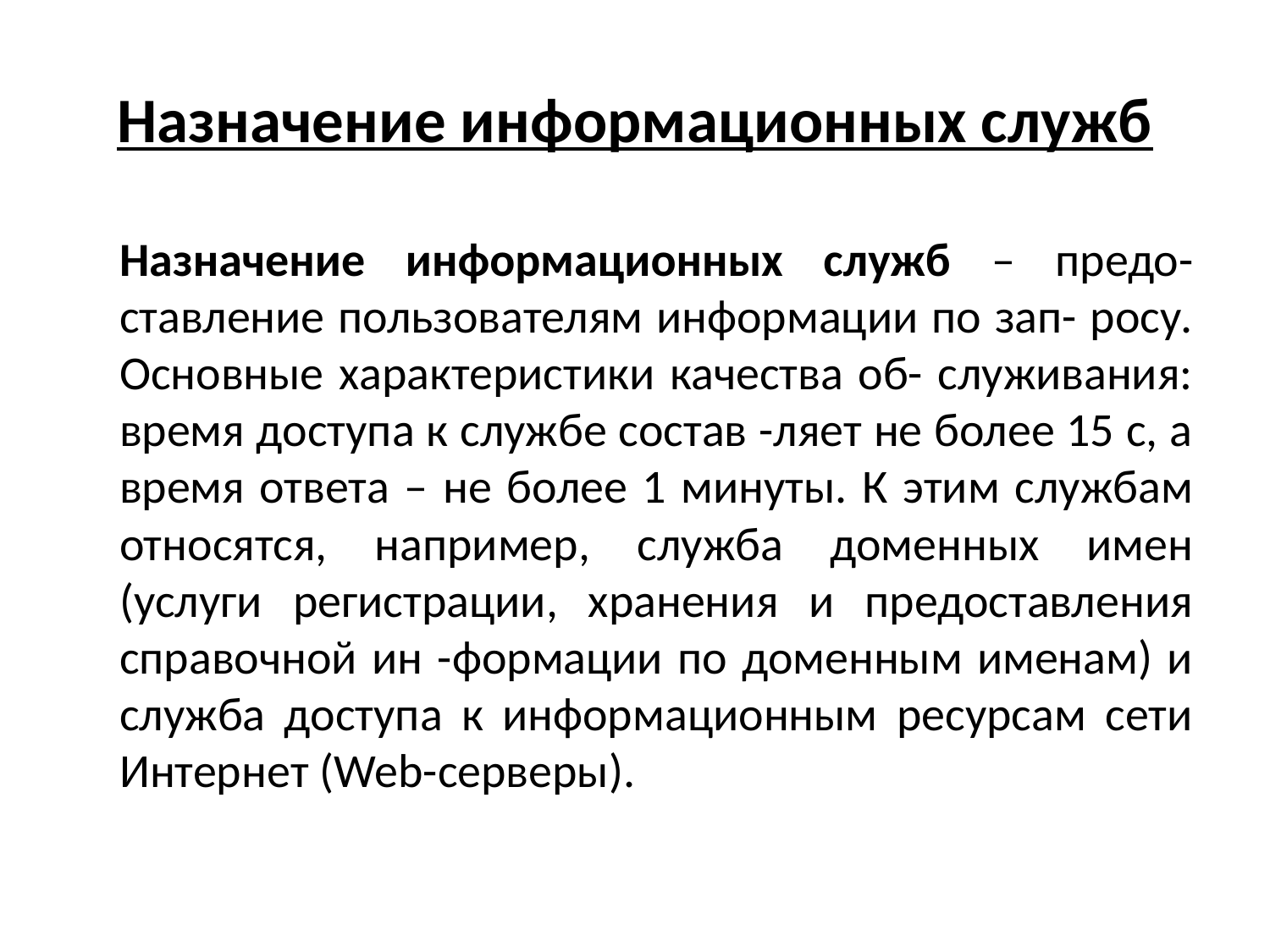

# Назначение информационных служб
	Назначение информационных служб – предо- ставление пользователям информации по зап- росу. Основные характеристики качества об- служивания: время доступа к службе состав -ляет не более 15 с, а время ответа – не более 1 минуты. К этим службам относятся, например, служба доменных имен (услуги регистрации, хранения и предоставления справочной ин -формации по доменным именам) и служба доступа к информационным ресурсам сети Интернет (Web-серверы).